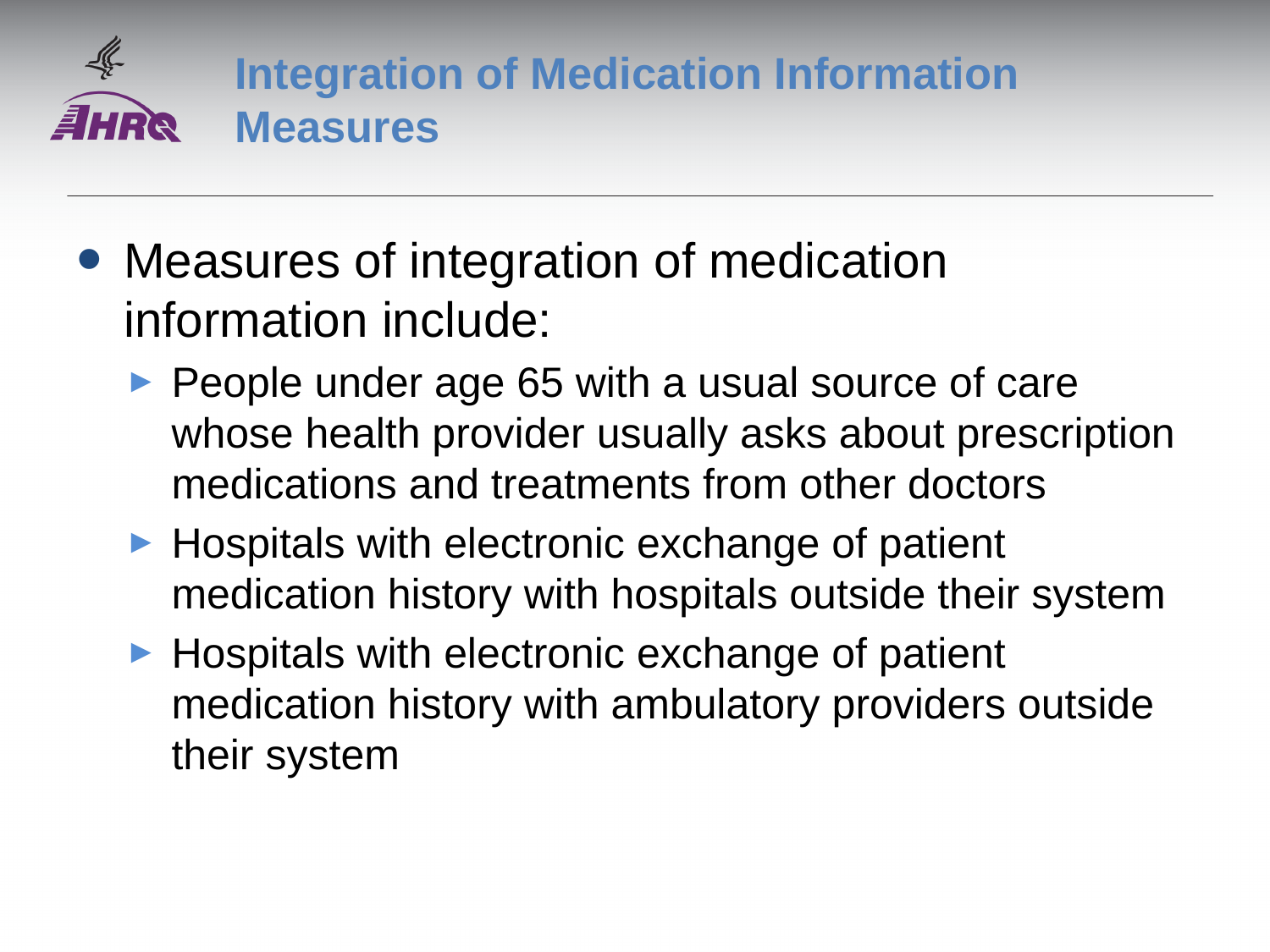

# Integration of Medication Information Measures
Measures of integration of medication information include:
People under age 65 with a usual source of care whose health provider usually asks about prescription medications and treatments from other doctors
Hospitals with electronic exchange of patient medication history with hospitals outside their system
Hospitals with electronic exchange of patient medication history with ambulatory providers outside their system